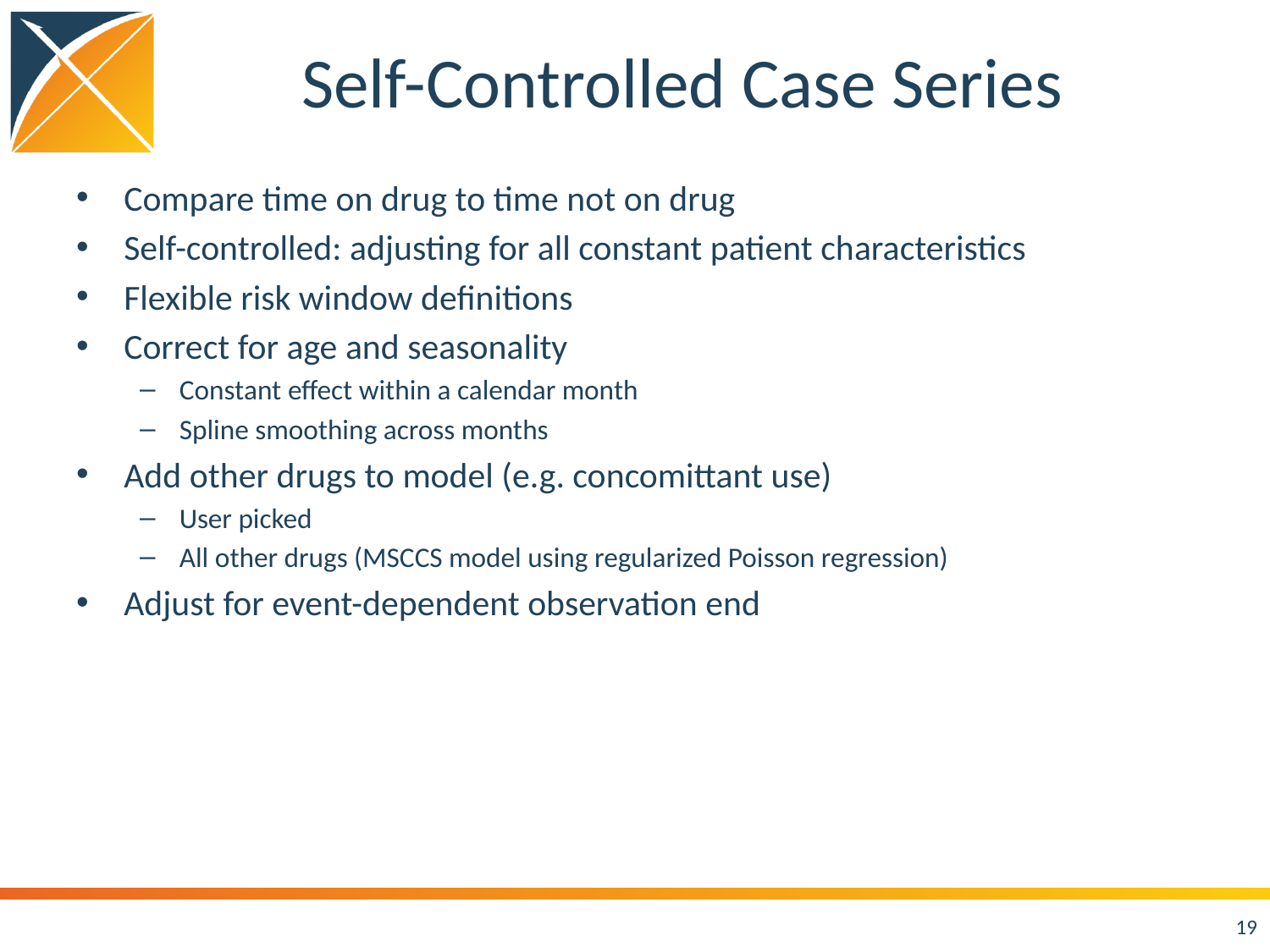

# Self-Controlled Case Series
Compare time on drug to time not on drug
Self-controlled: adjusting for all constant patient characteristics
Flexible risk window definitions
Correct for age and seasonality
Constant effect within a calendar month
Spline smoothing across months
Add other drugs to model (e.g. concomittant use)
User picked
All other drugs (MSCCS model using regularized Poisson regression)
Adjust for event-dependent observation end

19